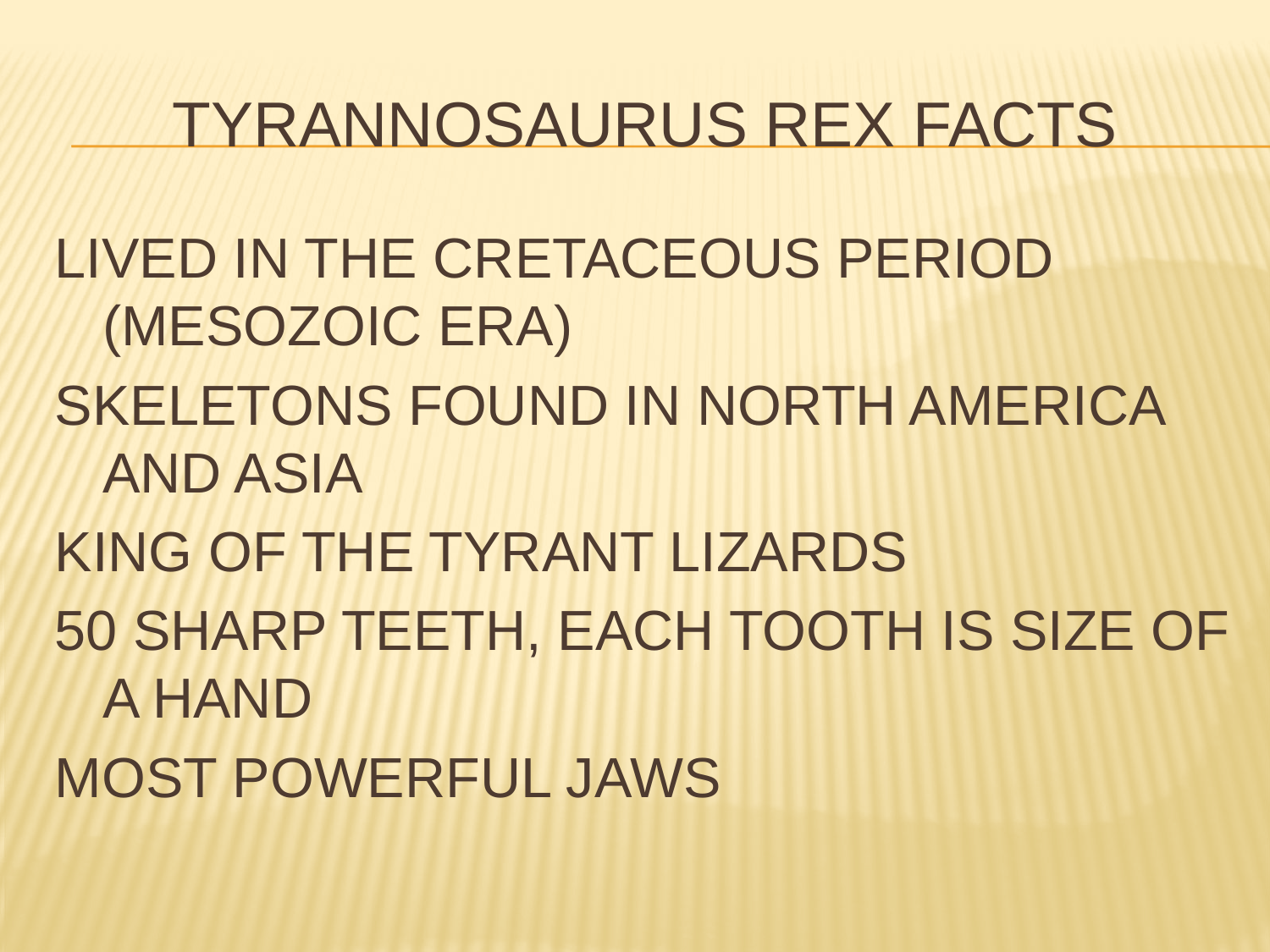

# Tyrannosaurus Rex Facts
LIVED IN THE CRETACEOUS PERIOD (MESOZOIC ERA)
SKELETONS FOUND IN NORTH AMERICA AND ASIA
KING OF THE TYRANT LIZARDS
50 SHARP TEETH, EACH TOOTH IS SIZE OF A HAND
MOST POWERFUL JAWS